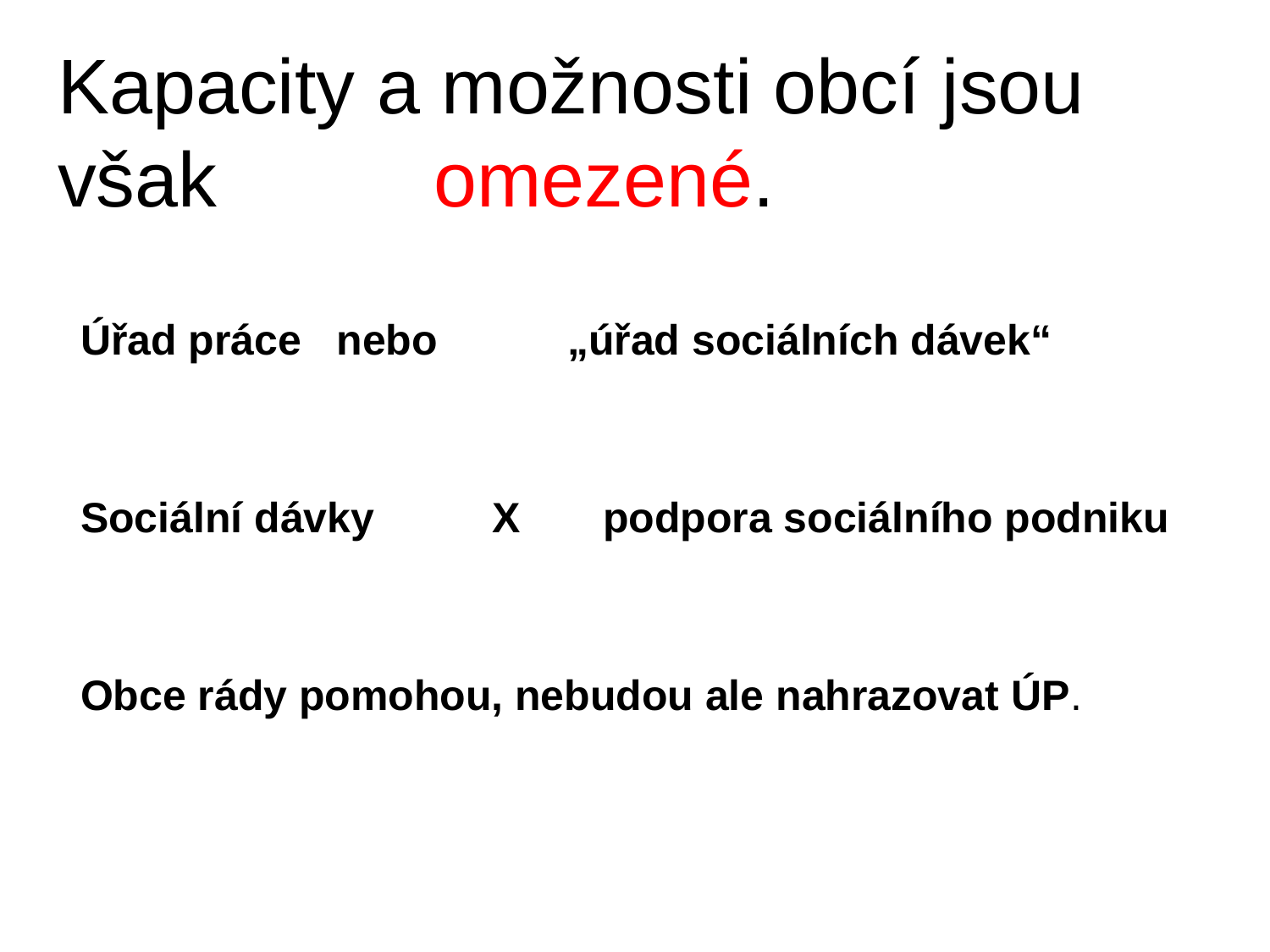

# Kapacity a možnosti obcí jsou   však          omezené.
Úřad práce   nebo           „úřad sociálních dávek“

Sociální dávky          X       podpora sociálního podniku

Obce rády pomohou, nebudou ale nahrazovat ÚP.